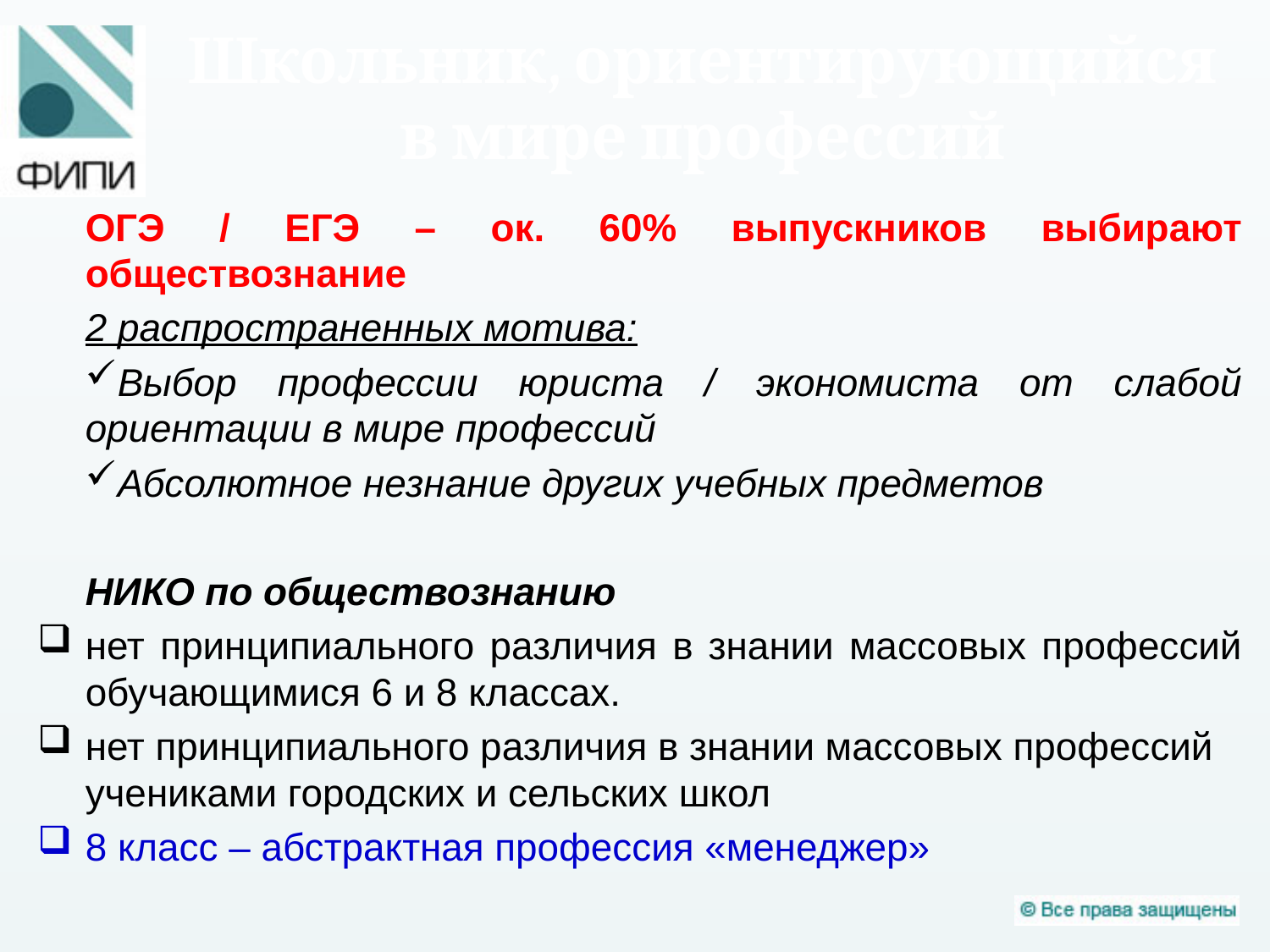

# Школьник, ориентирующийся в мире профессий
ОГЭ / ЕГЭ – ок. 60% выпускников выбирают обществознание
2 распространенных мотива:
Выбор профессии юриста / экономиста от слабой ориентации в мире профессий
Абсолютное незнание других учебных предметов

НИКО по обществознанию
нет принципиального различия в знании массовых профессий обучающимися 6 и 8 классах.
нет принципиального различия в знании массовых профессий учениками городских и сельских школ
8 класс – абстрактная профессия «менеджер»